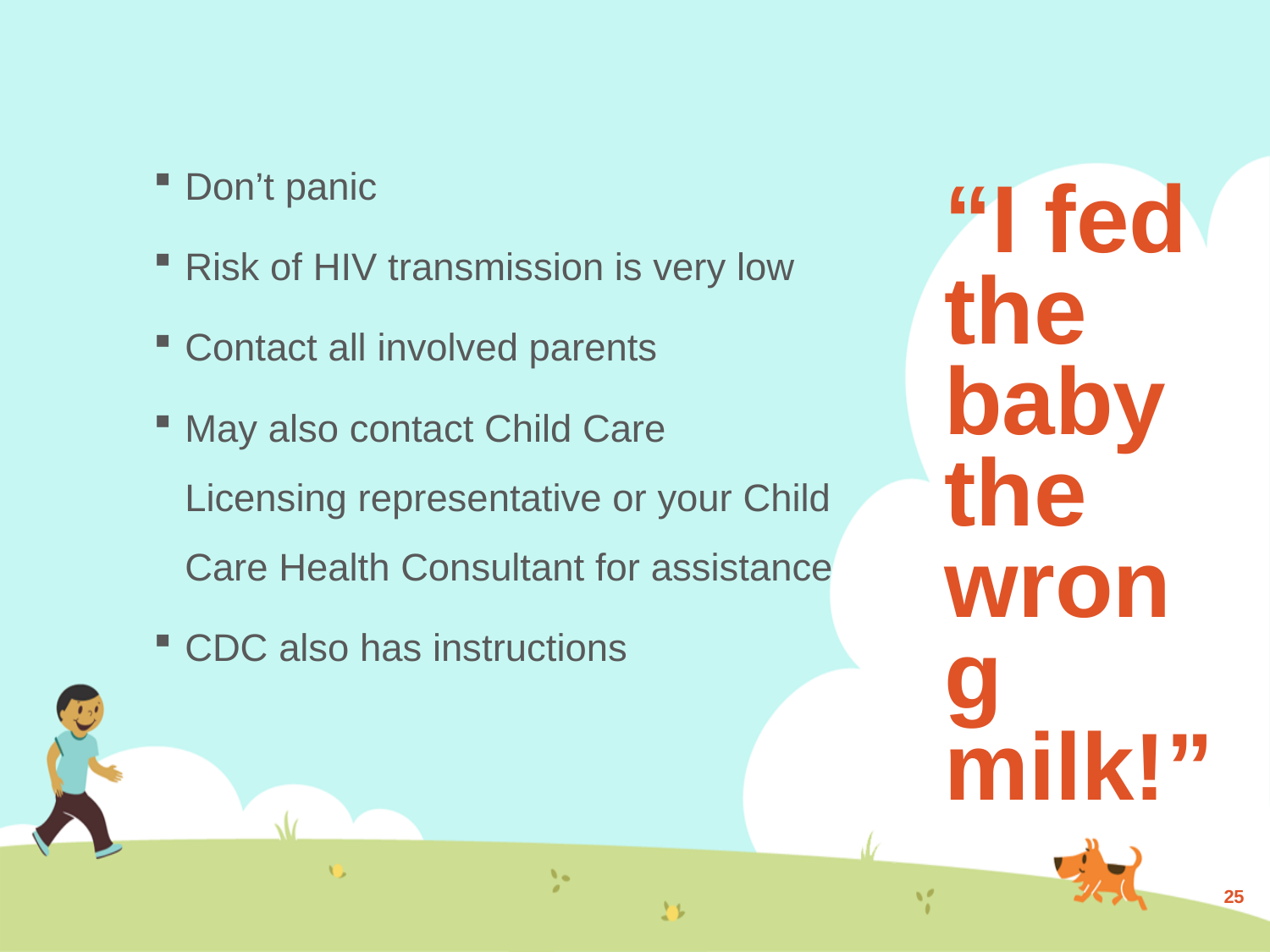

Don’t panic
Risk of HIV transmission is very low
Contact all involved parents
May also contact Child Care Licensing representative or your Child Care Health Consultant for assistance
CDC also has instructions

# “I fed the baby the wrong milk!”
25